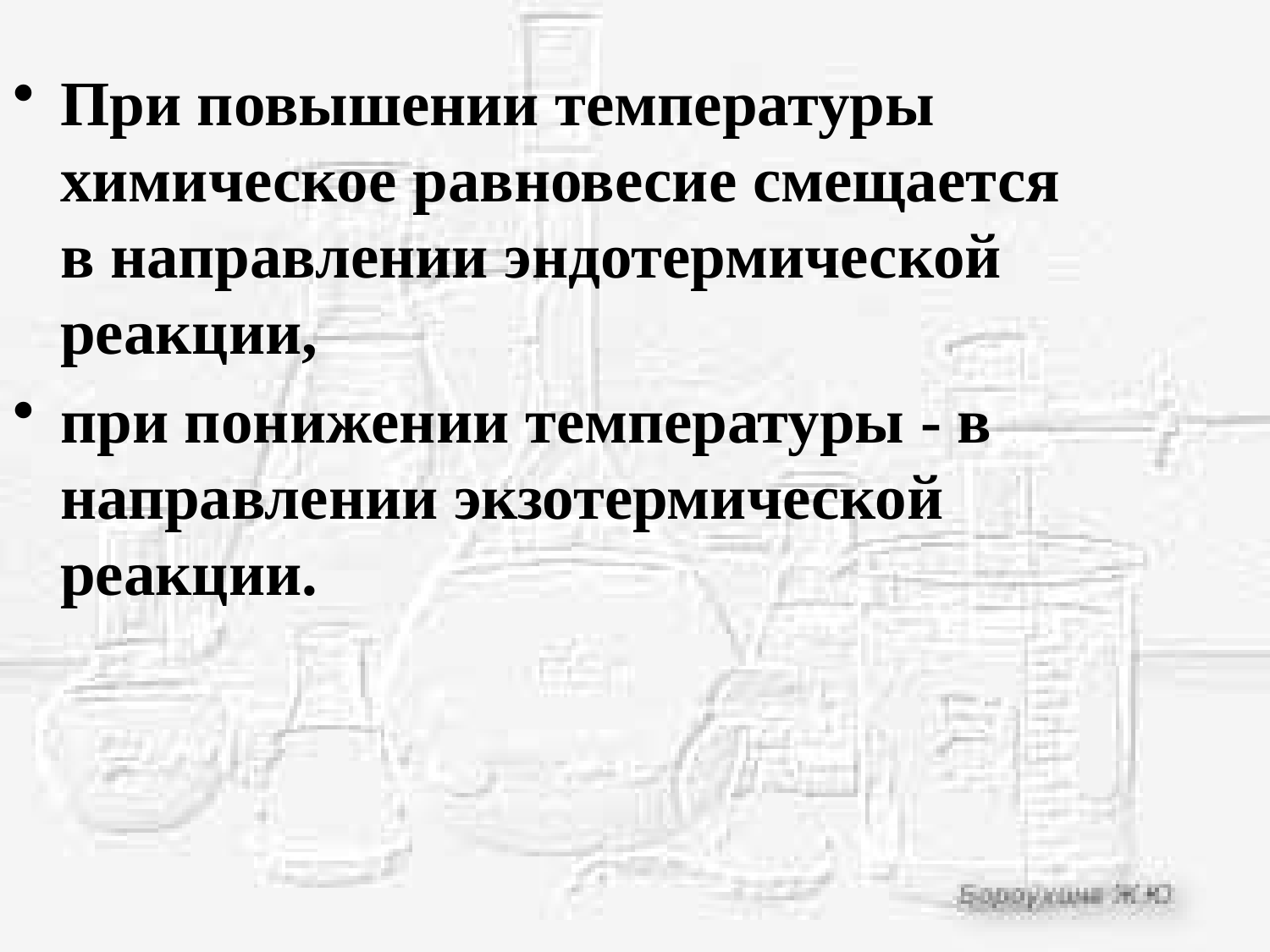

При повышении температуры химическое равновесие смещается в направлении эндотермической реакции,
при понижении температуры - в направлении экзотермической реакции.